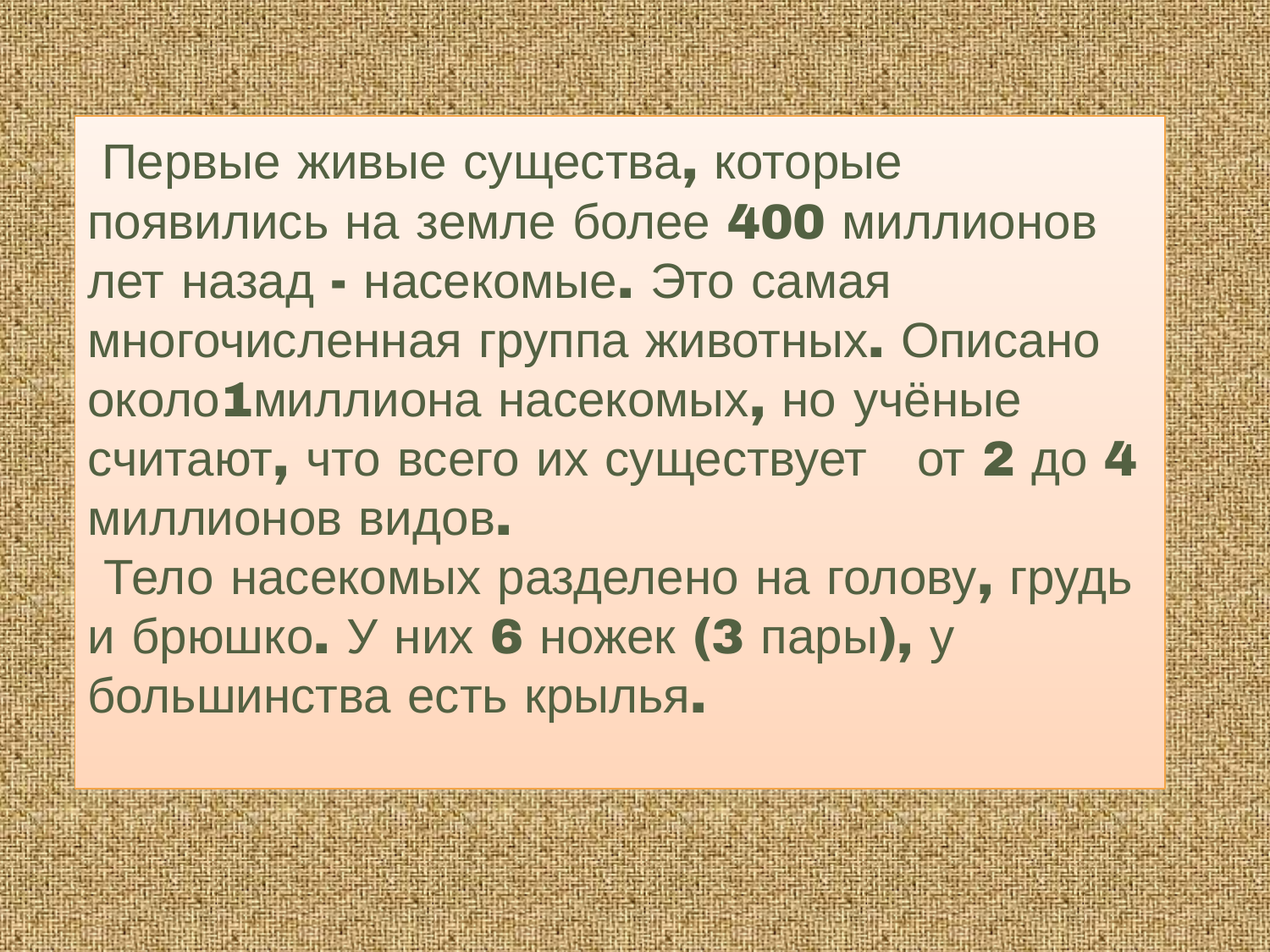

Первые живые существа, которые появились на земле более 400 миллионов лет назад - насекомые. Это самая многочисленная группа животных. Описано около1миллиона насекомых, но учёные считают, что всего их существует   от 2 до 4 миллионов видов.
 Тело насекомых разделено на голову, грудь и брюшко. У них 6 ножек (3 пары), у большинства есть крылья.

Текст надписи